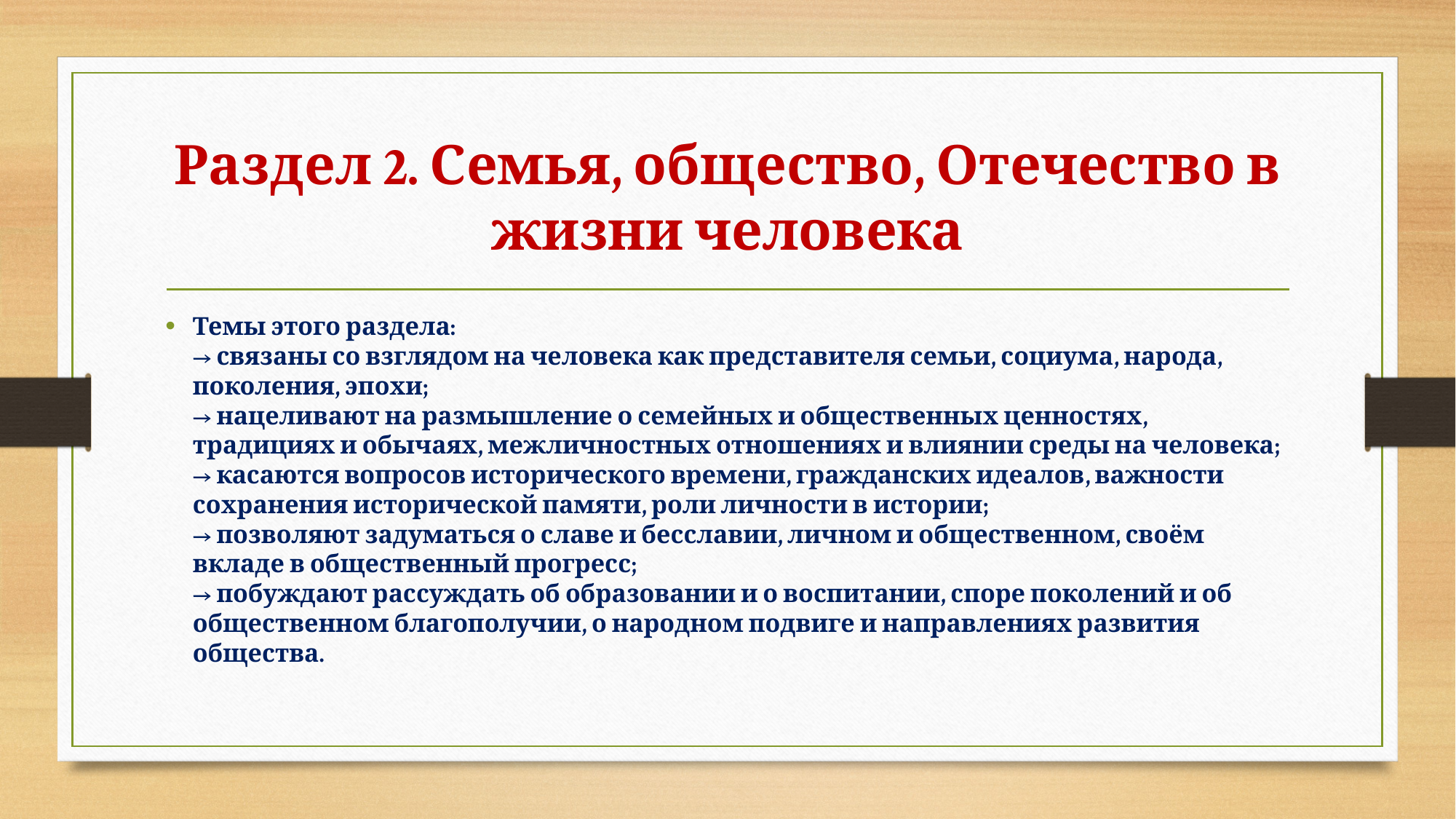

# Раздел 2. Семья, общество, Отечество в жизни человека
Темы этого раздела:
→ связаны со взглядом на человека как представителя семьи, социума, народа, поколения, эпохи;
→ нацеливают на размышление о семейных и общественных ценностях, традициях и обычаях, межличностных отношениях и влиянии среды на человека;
→ касаются вопросов исторического времени, гражданских идеалов, важности сохранения исторической памяти, роли личности в истории;
→ позволяют задуматься о славе и бесславии, личном и общественном, своём вкладе в общественный прогресс;
→ побуждают рассуждать об образовании и о воспитании, споре поколений и об общественном благополучии, о народном подвиге и направлениях развития общества.